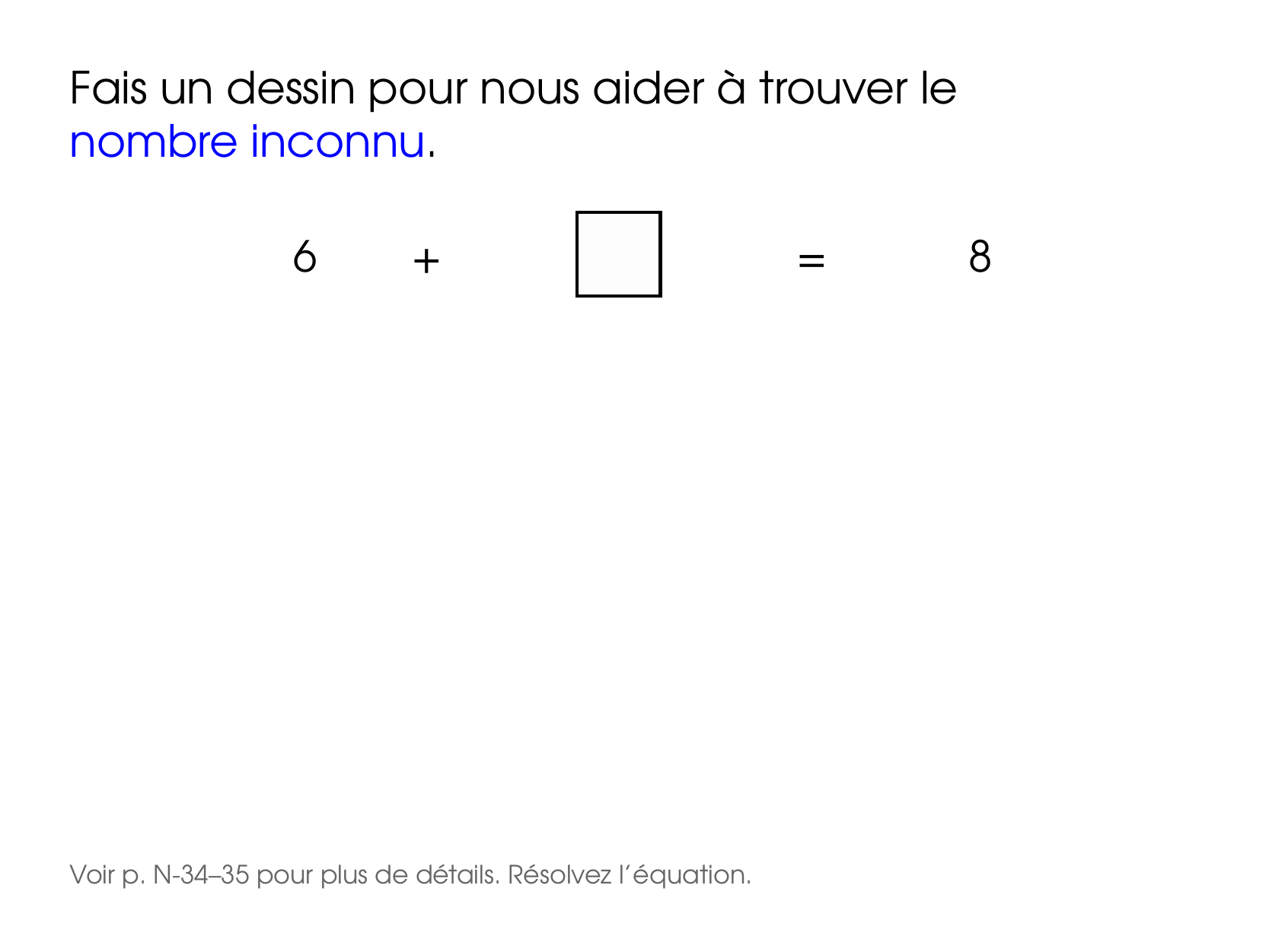

Fais un dessin pour nous aider à trouver le
nombre inconnu.

6        +
=            8
Voir p. N-34–35 pour plus de détails. Résolvez l’équation.